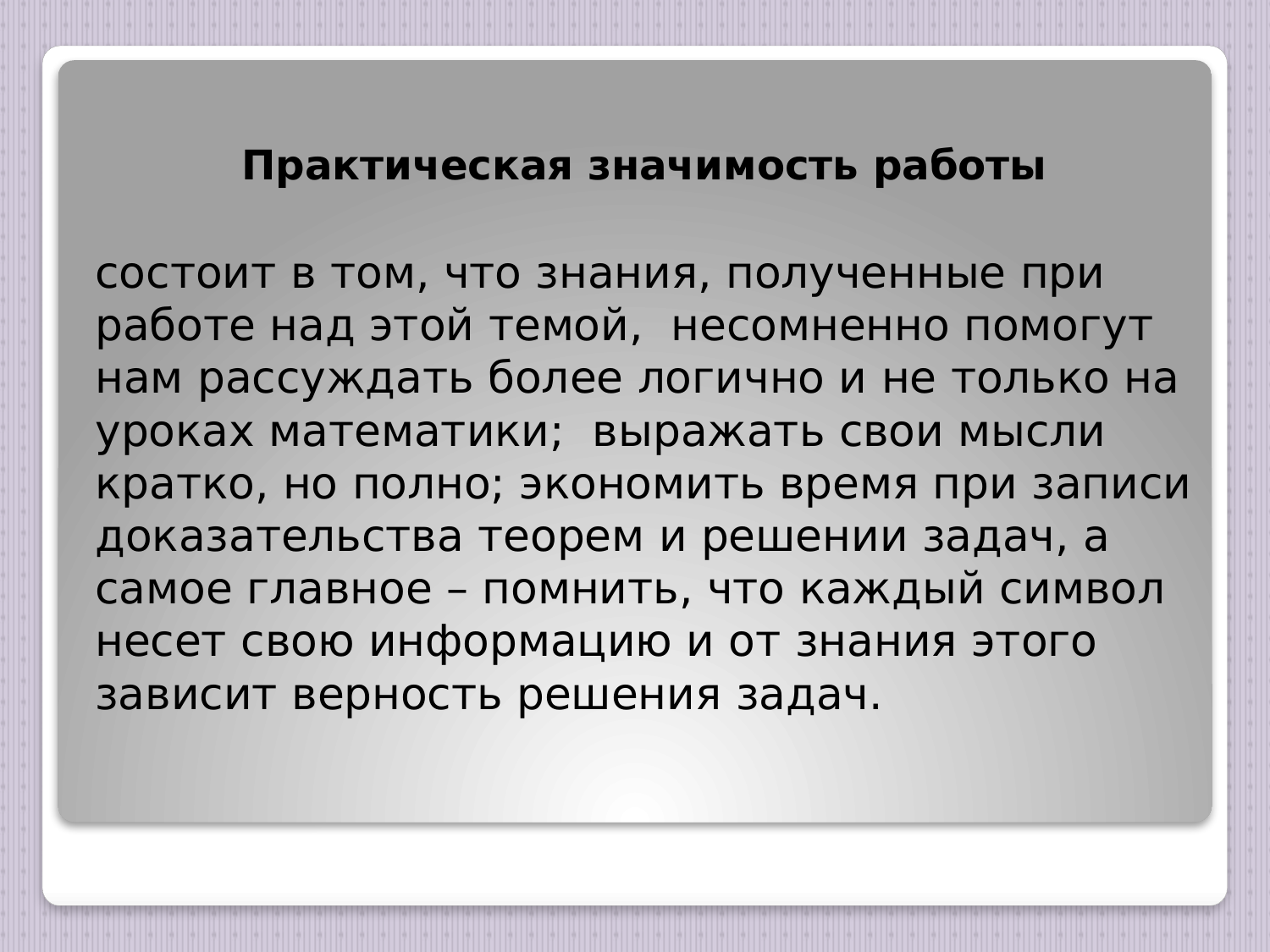

Практическая значимость работы

состоит в том, что знания, полученные при работе над этой темой,  несомненно помогут нам рассуждать более логично и не только на уроках математики;  выражать свои мысли кратко, но полно; экономить время при записи доказательства теорем и решении задач, а самое главное – помнить, что каждый символ несет свою информацию и от знания этого зависит верность решения задач.